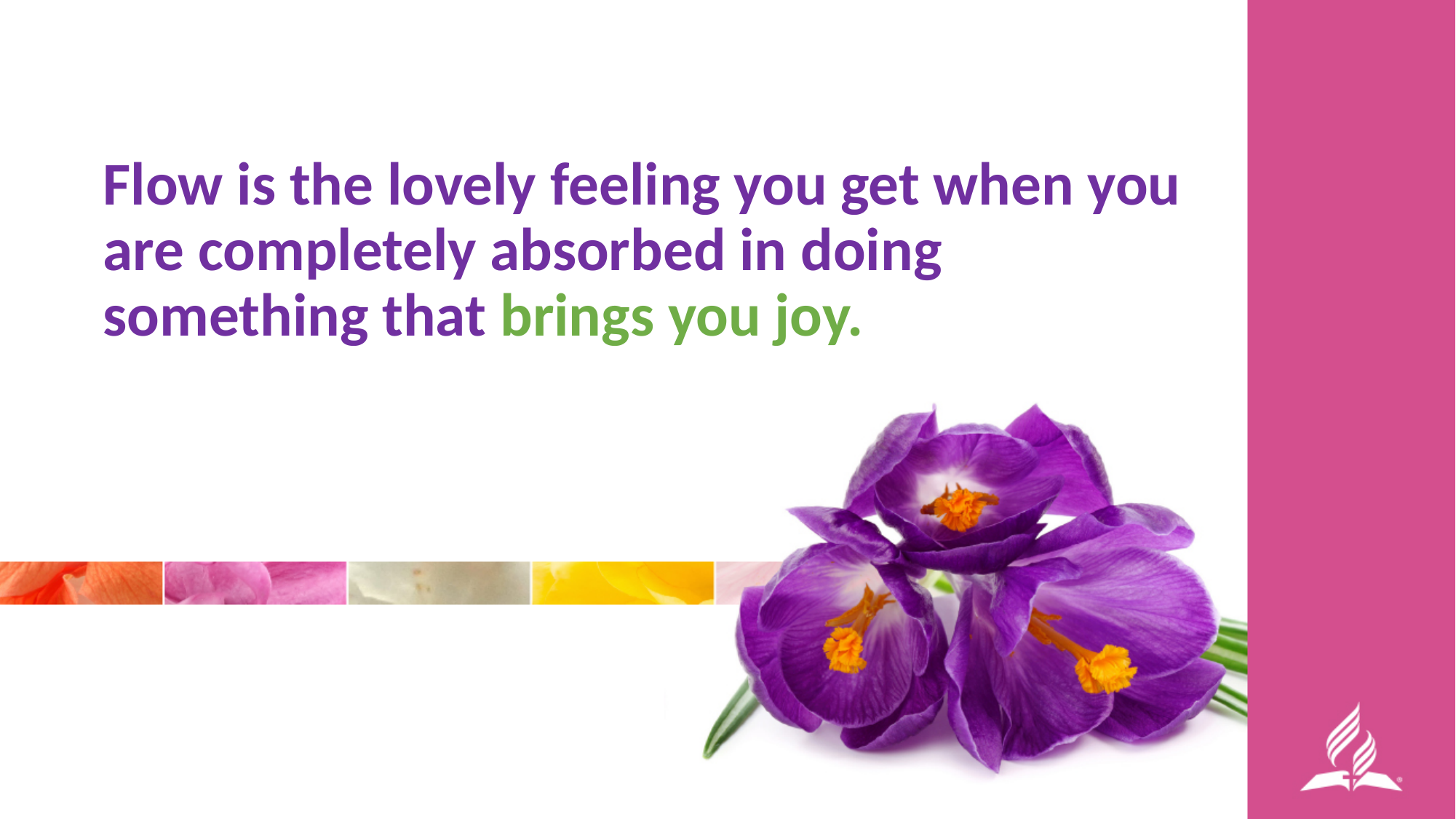

Flow is the lovely feeling you get when you are completely absorbed in doing something that brings you joy.